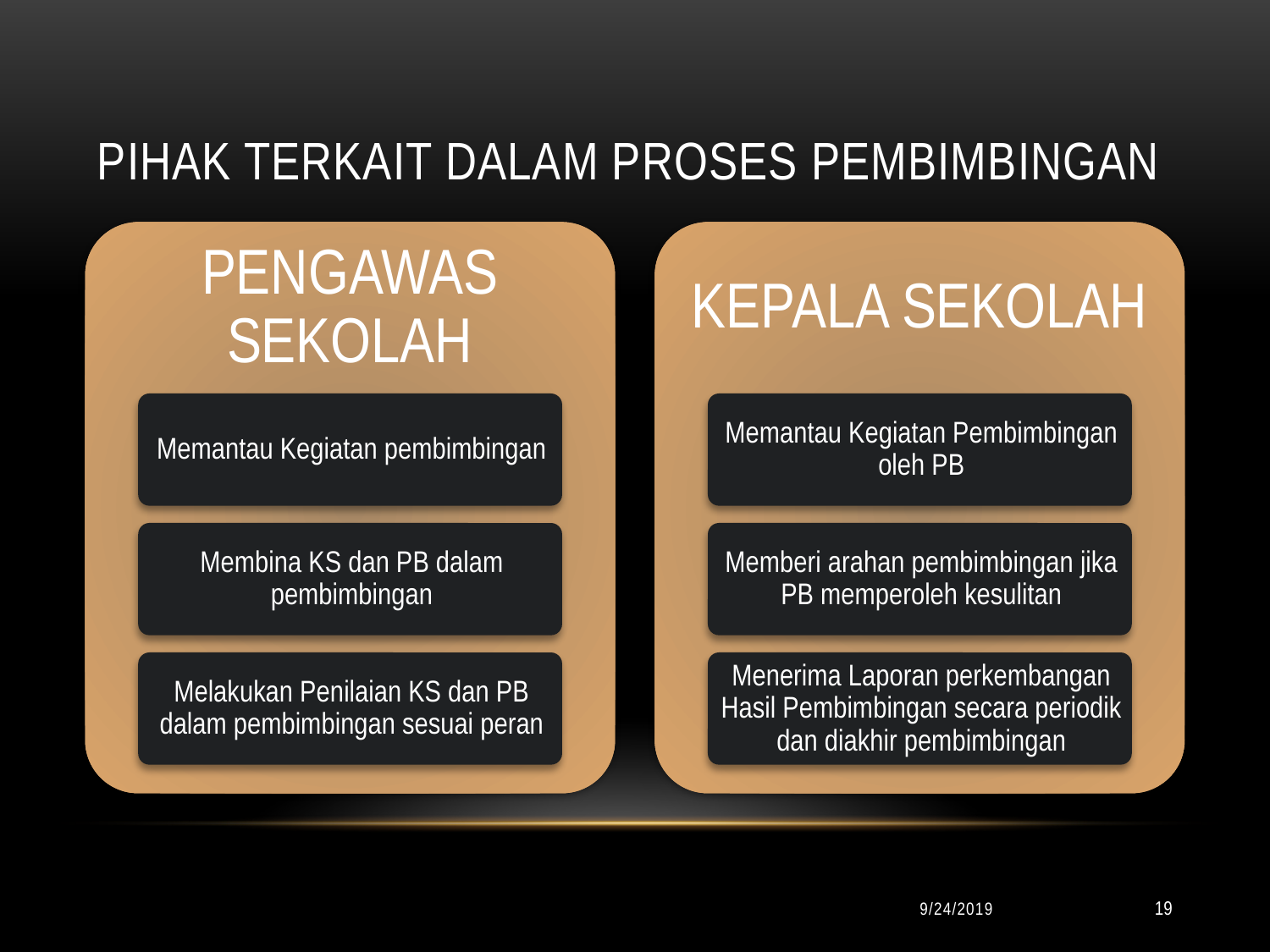

# Pihak terkait dalam proses pembimbingan
PENGAWAS SEKOLAH
Memantau Kegiatan pembimbingan
Membina KS dan PB dalam pembimbingan
Melakukan Penilaian KS dan PB dalam pembimbingan sesuai peran
KEPALA SEKOLAH
Memantau Kegiatan Pembimbingan oleh PB
Memberi arahan pembimbingan jika PB memperoleh kesulitan
Menerima Laporan perkembangan Hasil Pembimbingan secara periodik dan diakhir pembimbingan
9/24/2019
19